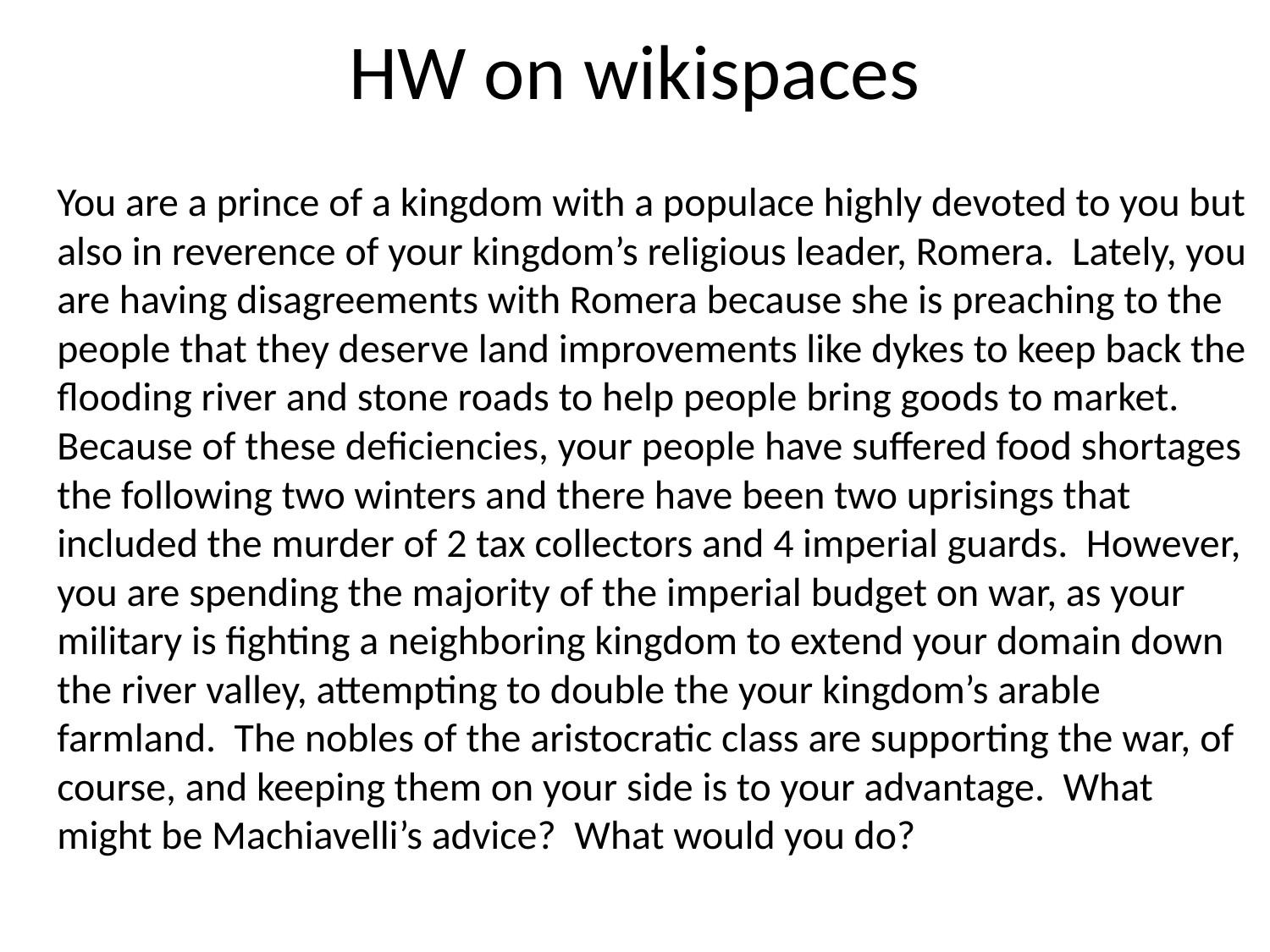

# HW on wikispaces
	You are a prince of a kingdom with a populace highly devoted to you but also in reverence of your kingdom’s religious leader, Romera.  Lately, you are having disagreements with Romera because she is preaching to the people that they deserve land improvements like dykes to keep back the flooding river and stone roads to help people bring goods to market.  Because of these deficiencies, your people have suffered food shortages the following two winters and there have been two uprisings that included the murder of 2 tax collectors and 4 imperial guards.  However, you are spending the majority of the imperial budget on war, as your military is fighting a neighboring kingdom to extend your domain down the river valley, attempting to double the your kingdom’s arable farmland.  The nobles of the aristocratic class are supporting the war, of course, and keeping them on your side is to your advantage.  What might be Machiavelli’s advice?  What would you do?